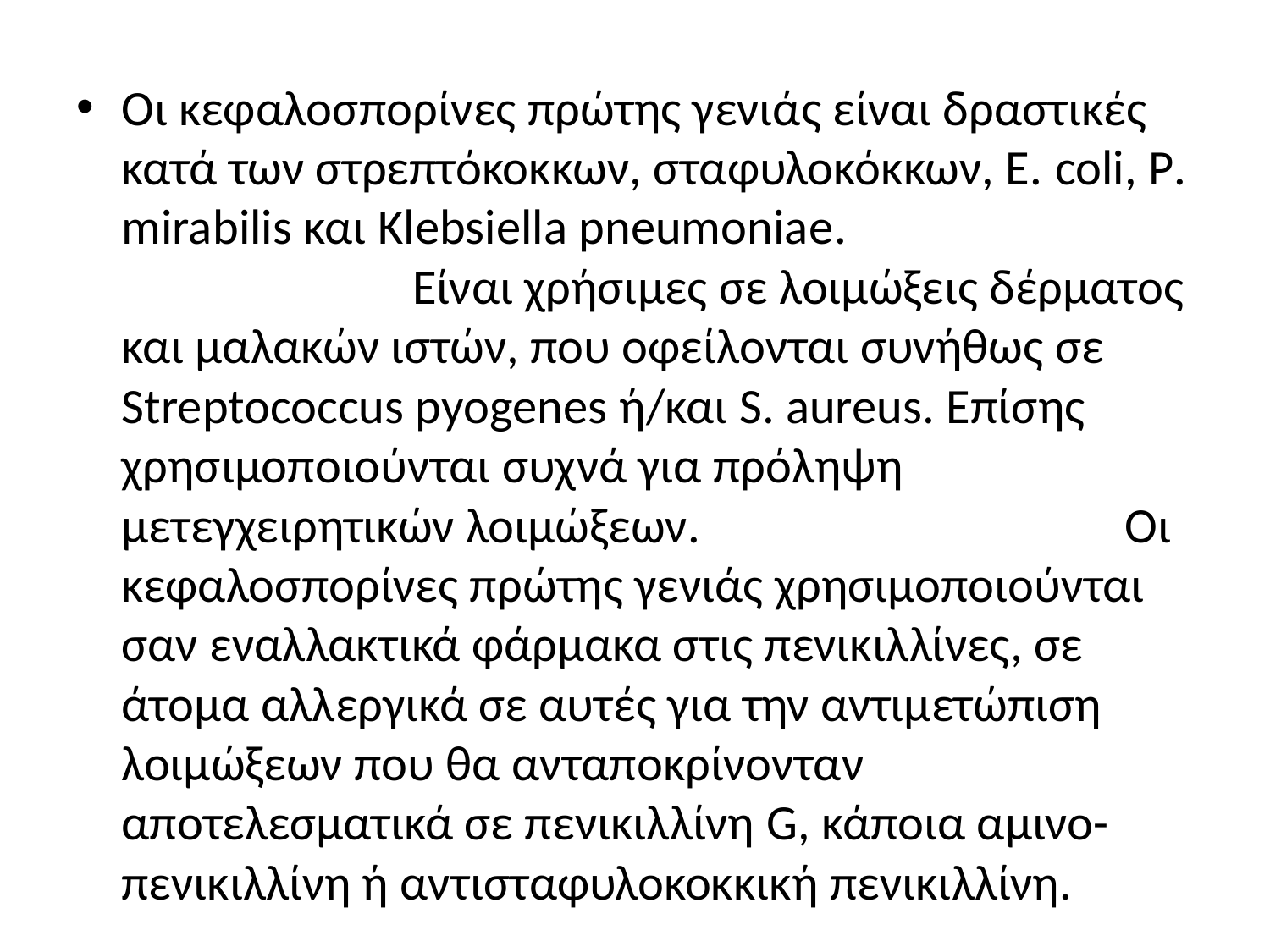

Οι κεφαλοσπορίνες πρώτης γενιάς είναι δραστικές κατά των στρεπτόκοκκων, σταφυλοκόκκων, Ε. coli, P. mirabilis και Klebsiella pneumoniae.                                                         Είναι χρήσιμες σε λοιμώξεις δέρματος και μαλακών ιστών, που οφείλονται συνήθως σε Streptococcus pyogenes ή/και S. aureus. Επίσης χρησιμοποιούνται συχνά για πρόληψη μετεγχειρητικών λοιμώξεων.                                      Οι κεφαλοσπορίνες πρώτης γενιάς χρησιμοποιούνται σαν εναλλακτικά φάρμακα στις πενικιλλίνες, σε άτομα αλλεργικά σε αυτές για την αντιμετώπιση λοιμώξεων που θα ανταποκρίνονταν αποτελεσματικά σε πενικιλλίνη G, κάποια αμινο- πενικιλλίνη ή αντισταφυλοκοκκική πενικιλλίνη.